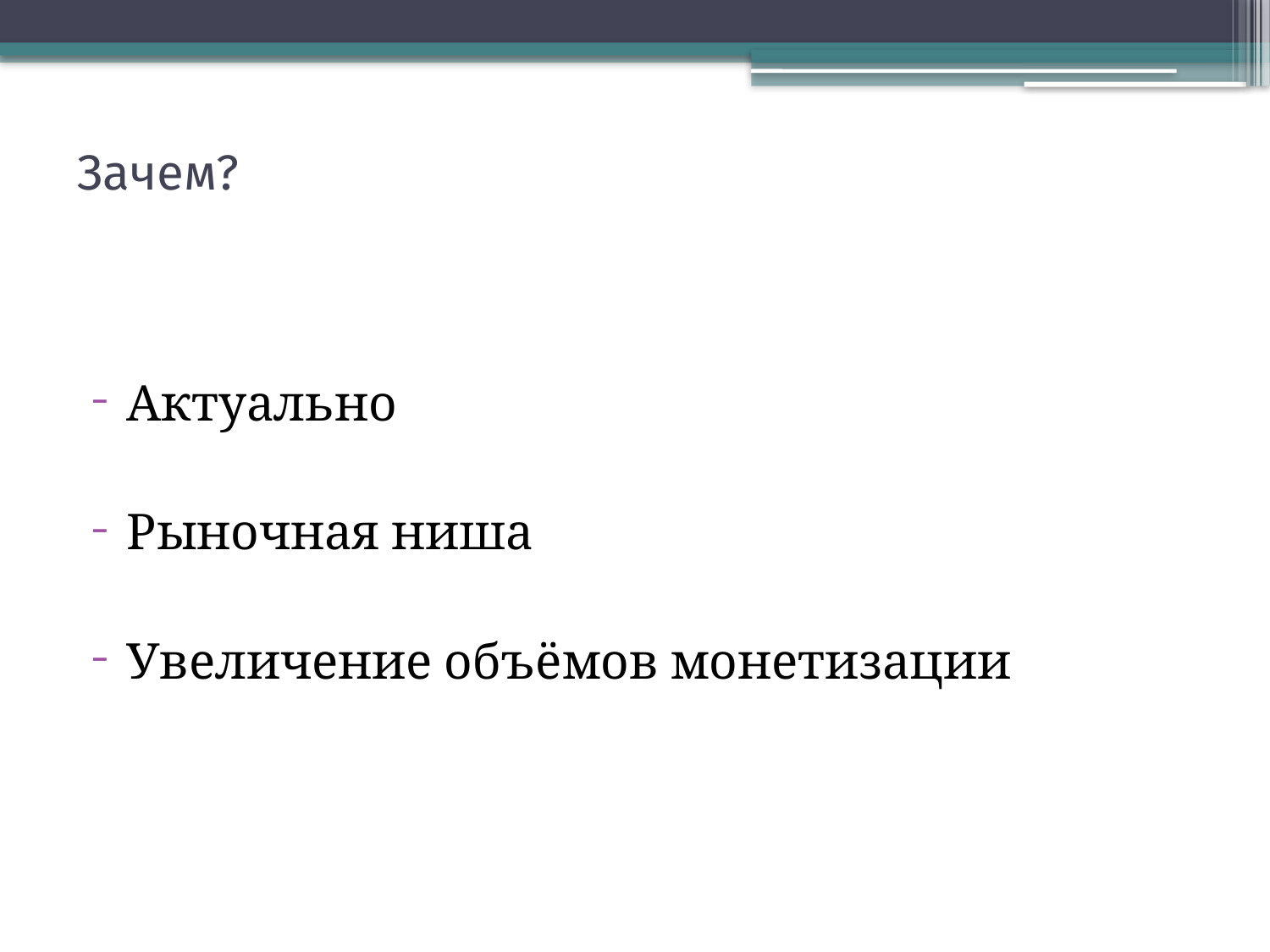

# Зачем?

Актуально

Рыночная ниша

Увеличение объёмов монетизации